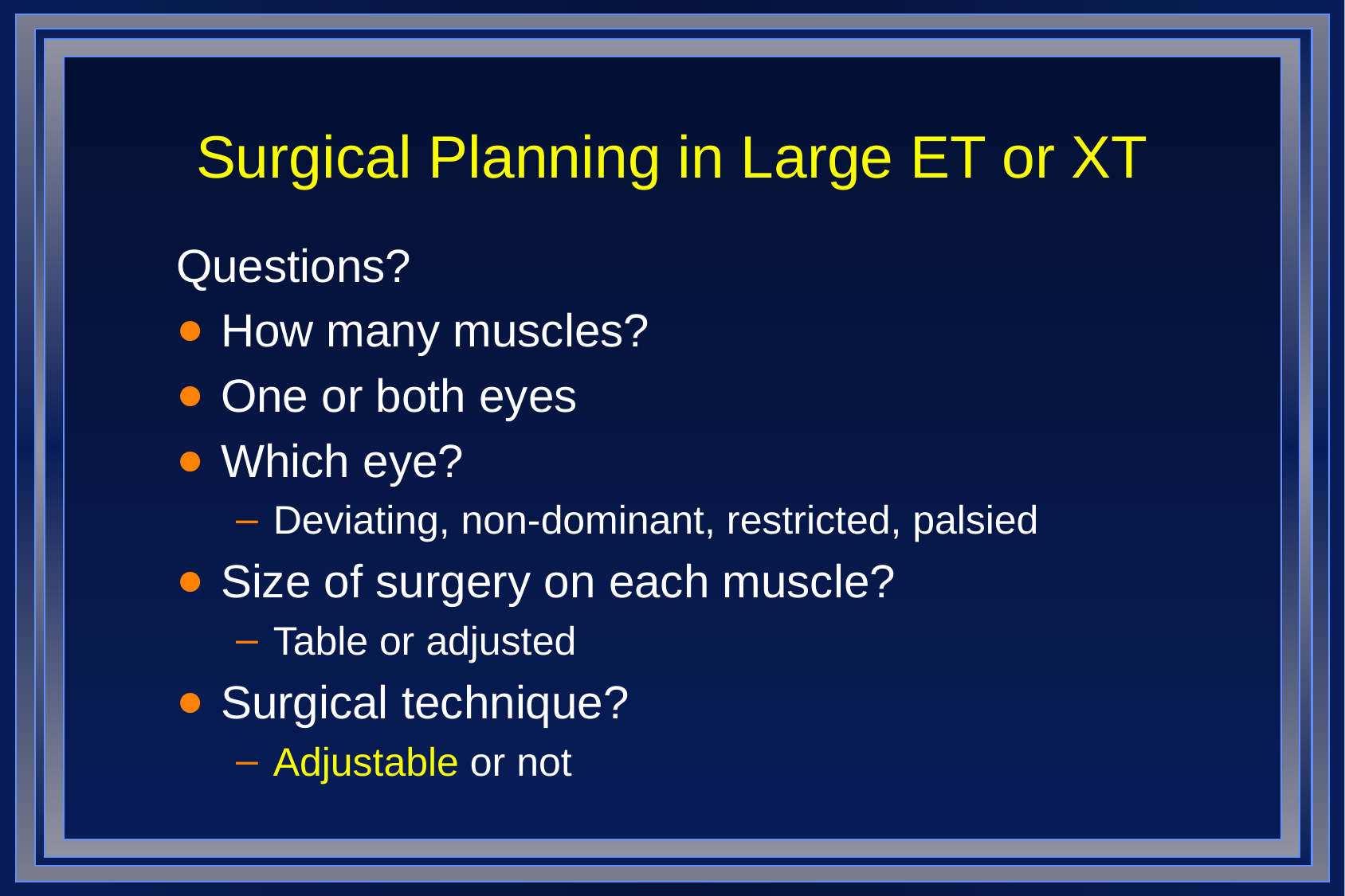

# Surgical Planning in Large ET or XT
Questions?
How many muscles?
One or both eyes
Which eye?
Deviating, non-dominant, restricted, palsied
Size of surgery on each muscle?
Table or adjusted
Surgical technique?
Adjustable or not